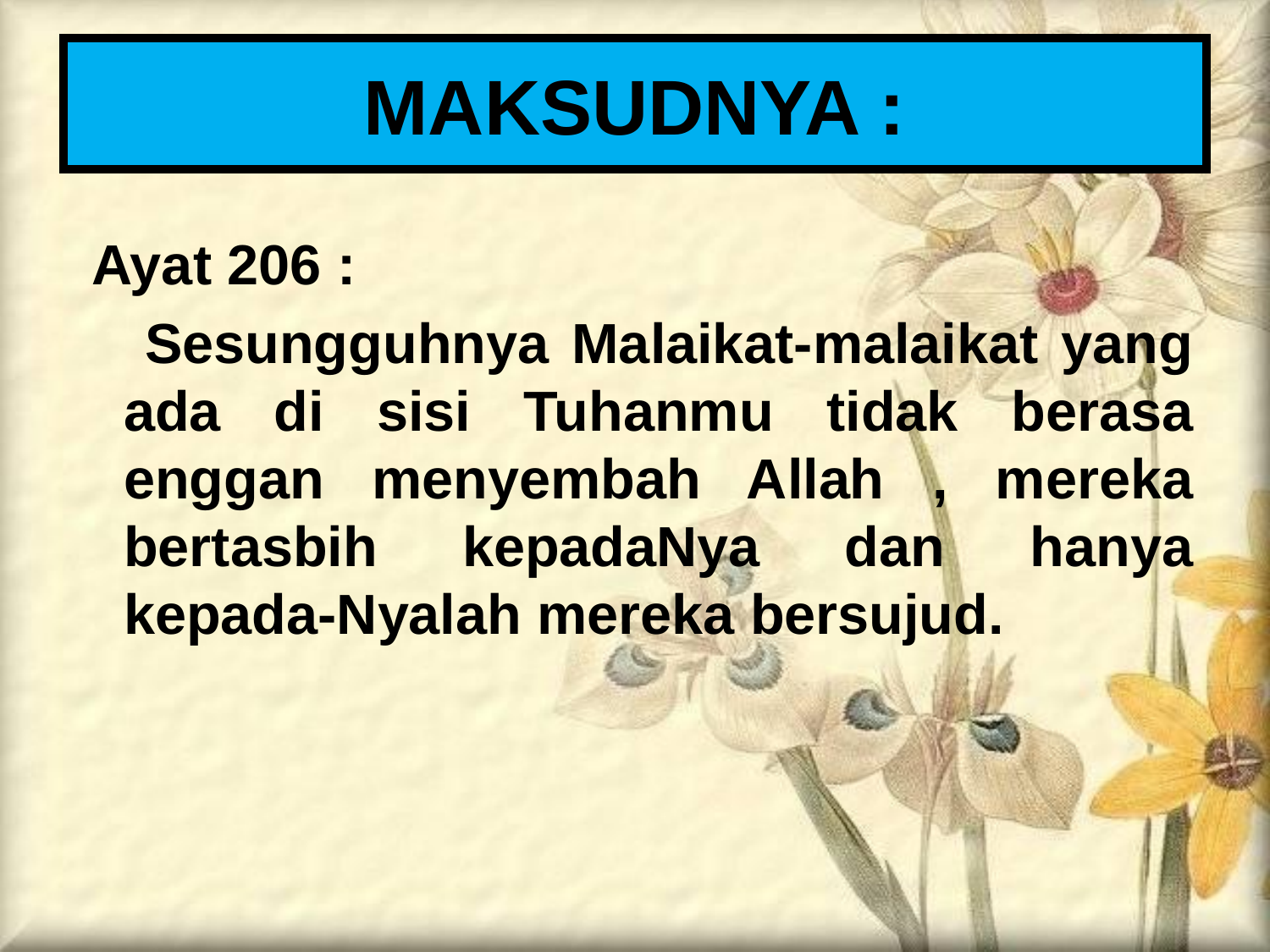

MAKSUDNYA :
 Ayat 206 :
   Sesungguhnya Malaikat-malaikat yang ada di sisi Tuhanmu tidak berasa enggan menyembah Allah , mereka bertasbih kepadaNya dan hanya kepada-Nyalah mereka bersujud.